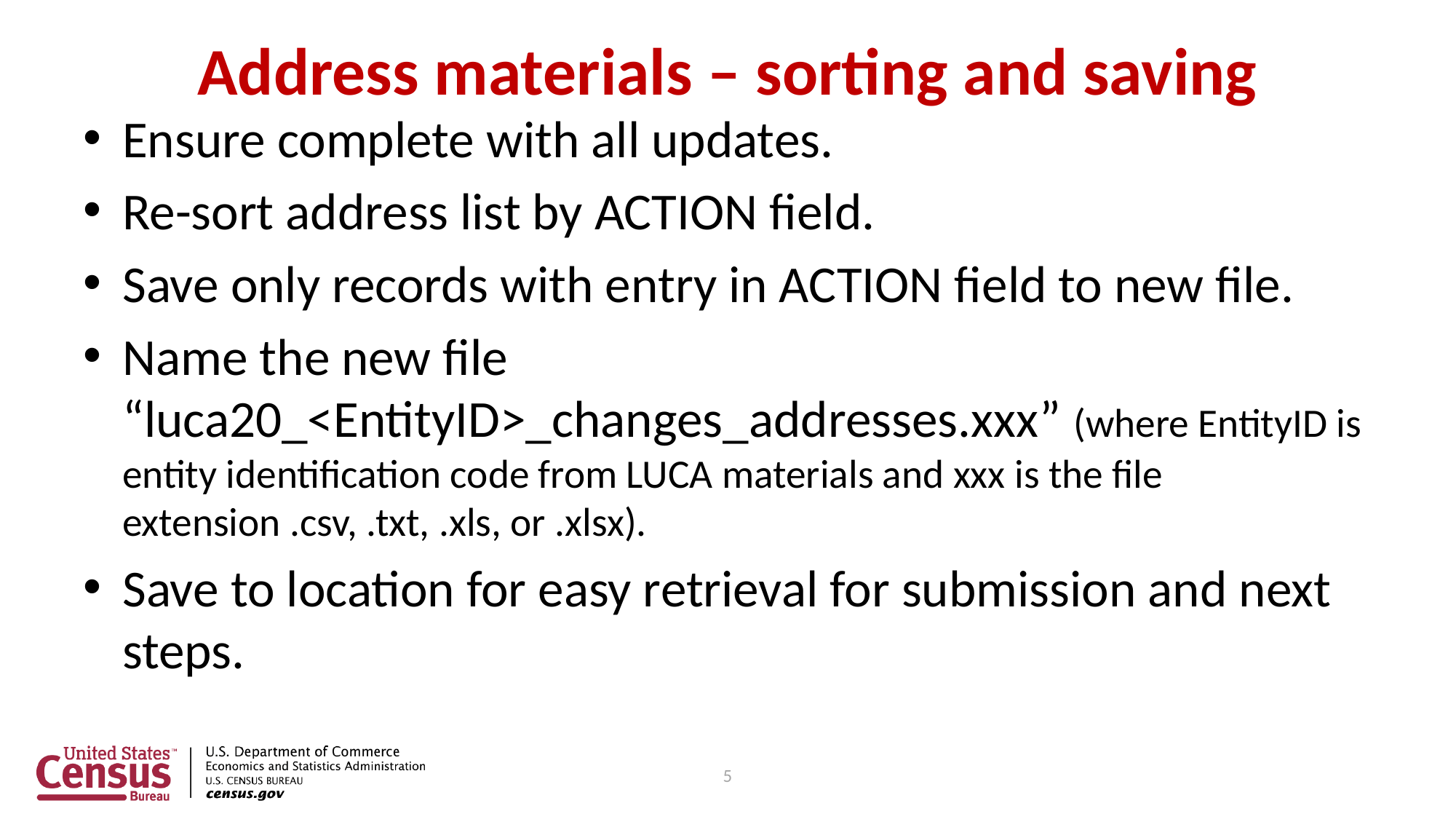

# Address materials – sorting and saving
Ensure complete with all updates.
Re-sort address list by ACTION field.
Save only records with entry in ACTION field to new file.
Name the new file “luca20_<EntityID>_changes_addresses.xxx” (where EntityID is entity identification code from LUCA materials and xxx is the file extension .csv, .txt, .xls, or .xlsx).
Save to location for easy retrieval for submission and next steps.

5